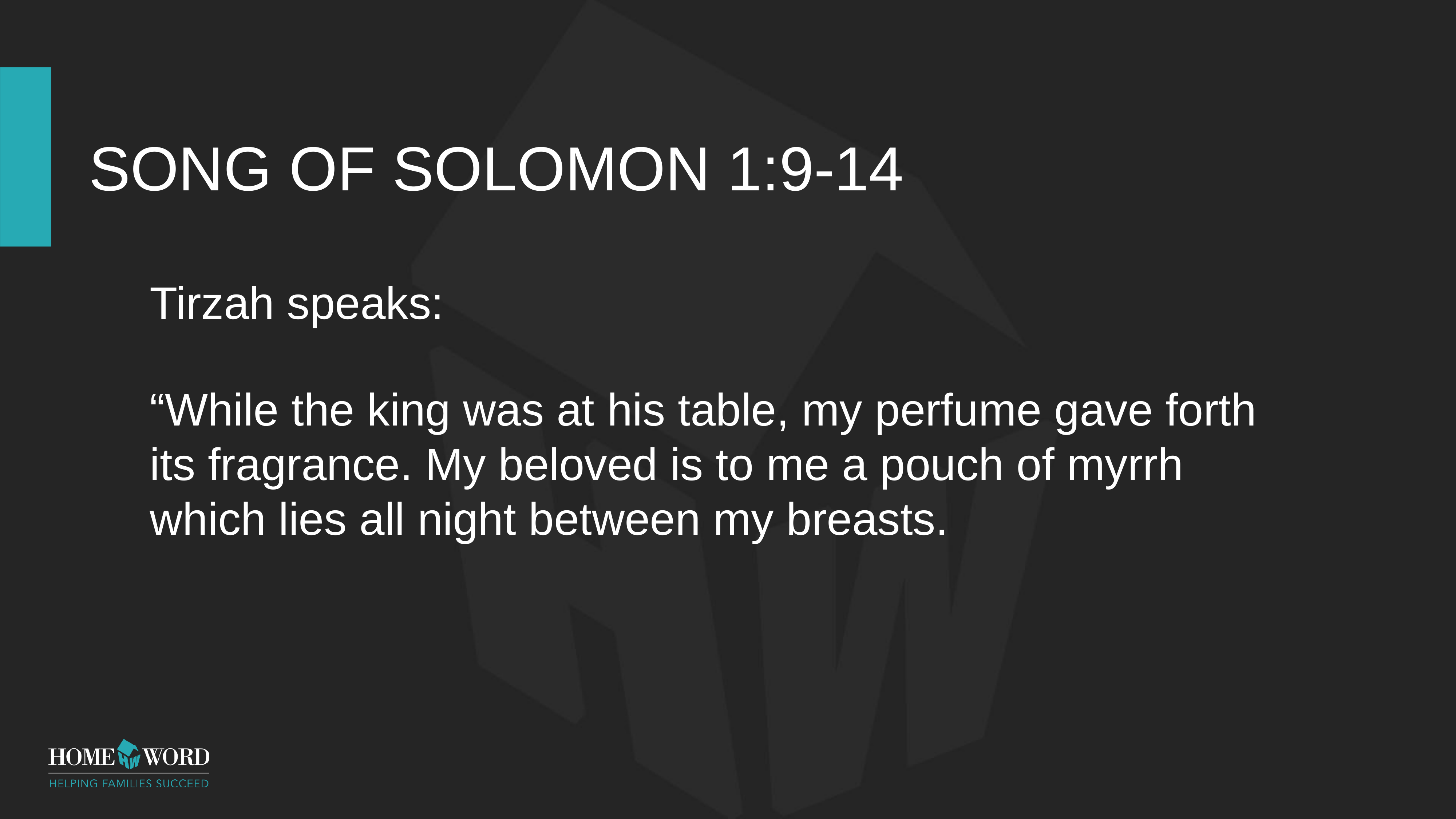

# Song of Solomon 1:9-14
Tirzah speaks:
“While the king was at his table, my perfume gave forth its fragrance. My beloved is to me a pouch of myrrh which lies all night between my breasts.